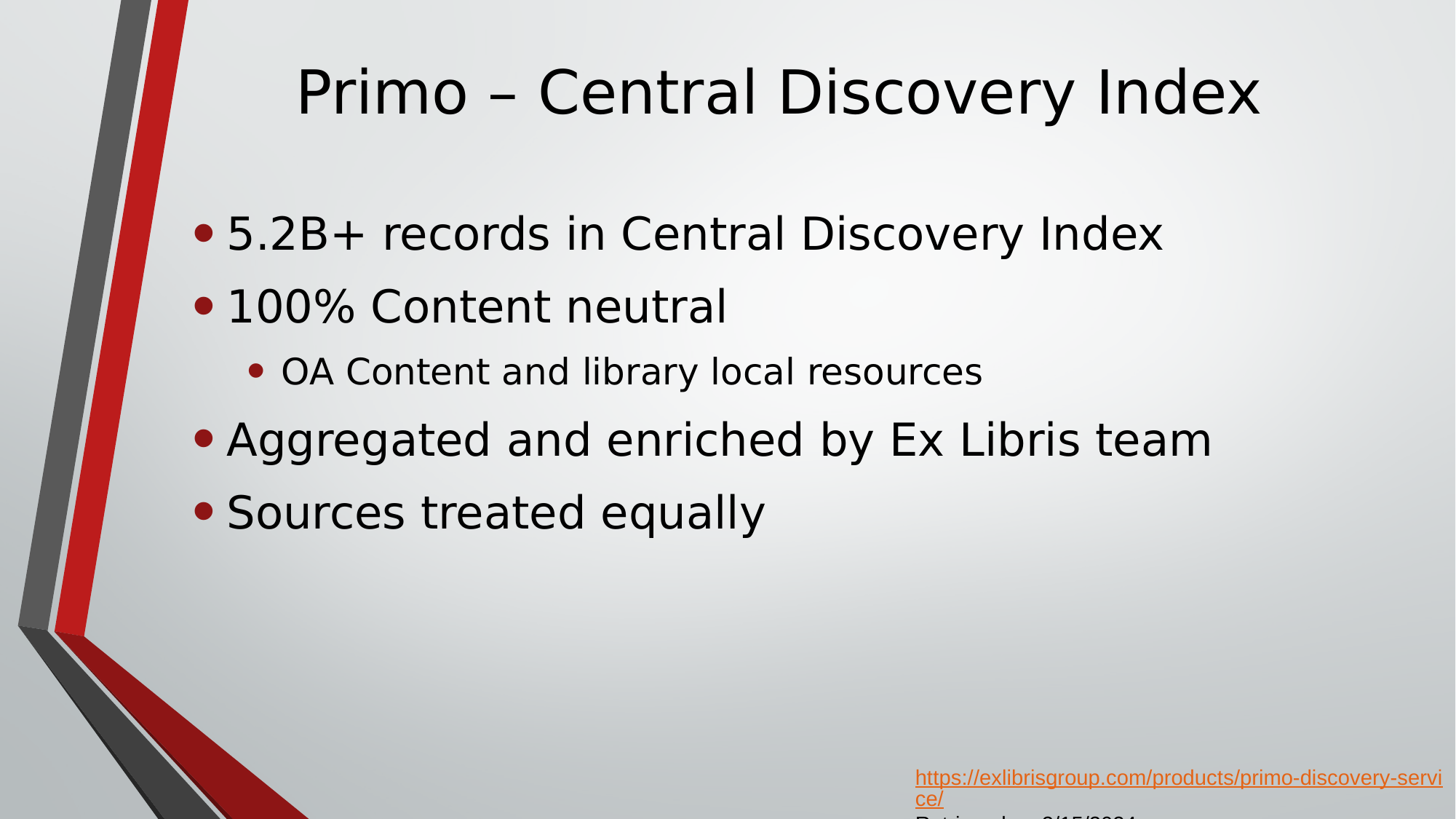

# Primo – Central Discovery Index
5.2B+ records in Central Discovery Index
100% Content neutral
OA Content and library local resources
Aggregated and enriched by Ex Libris team
Sources treated equally
https://exlibrisgroup.com/products/primo-discovery-service/
Retrieved on 2/15/2024